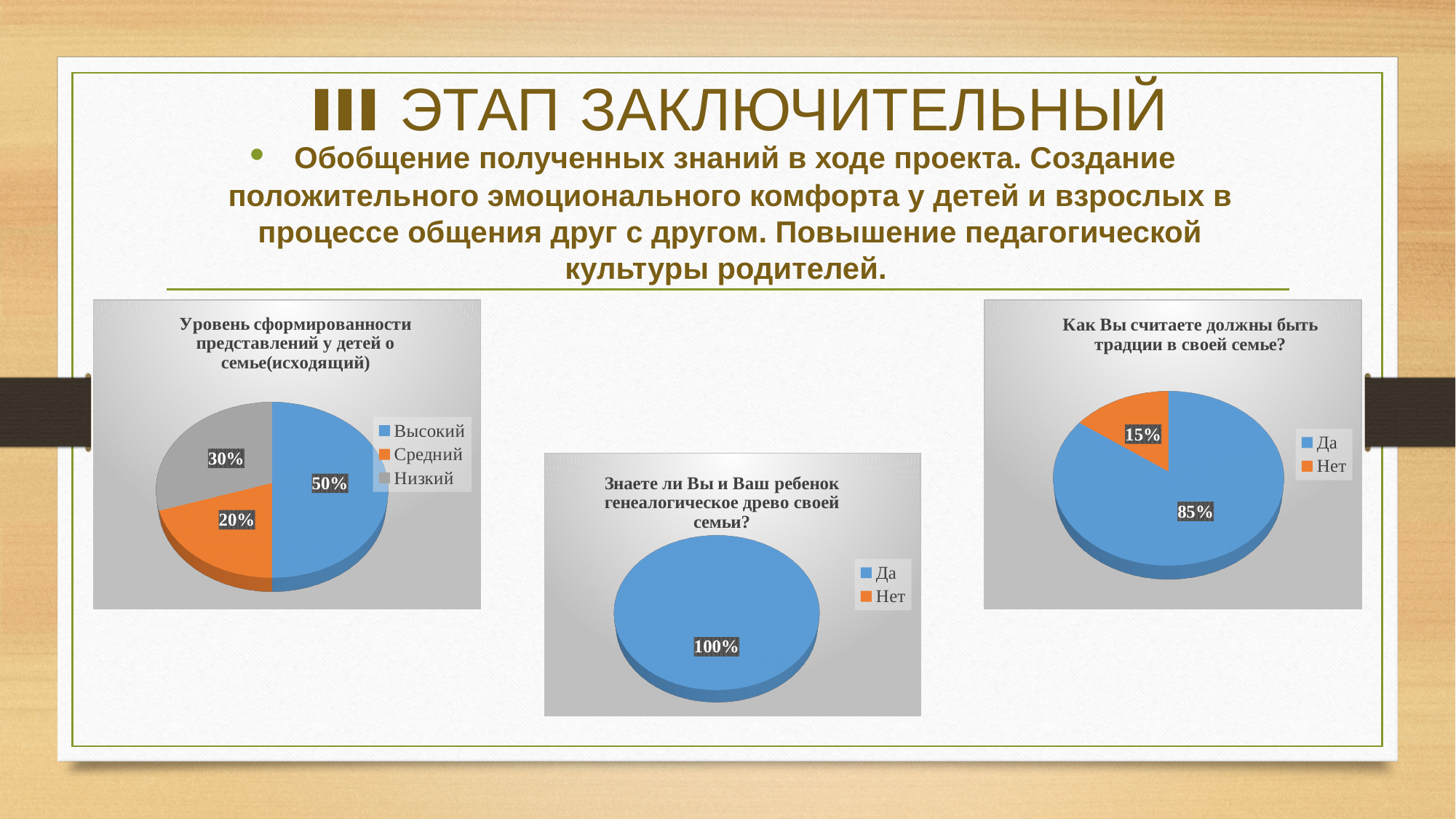

# III ЭТАП ЗАКЛЮЧИТЕЛЬНЫЙ
 Обобщение полученных знаний в ходе проекта. Создание положительного эмоционального комфорта у детей и взрослых в процессе общения друг с другом. Повышение педагогической культуры родителей.

[unsupported chart]

[unsupported chart]

[unsupported chart]